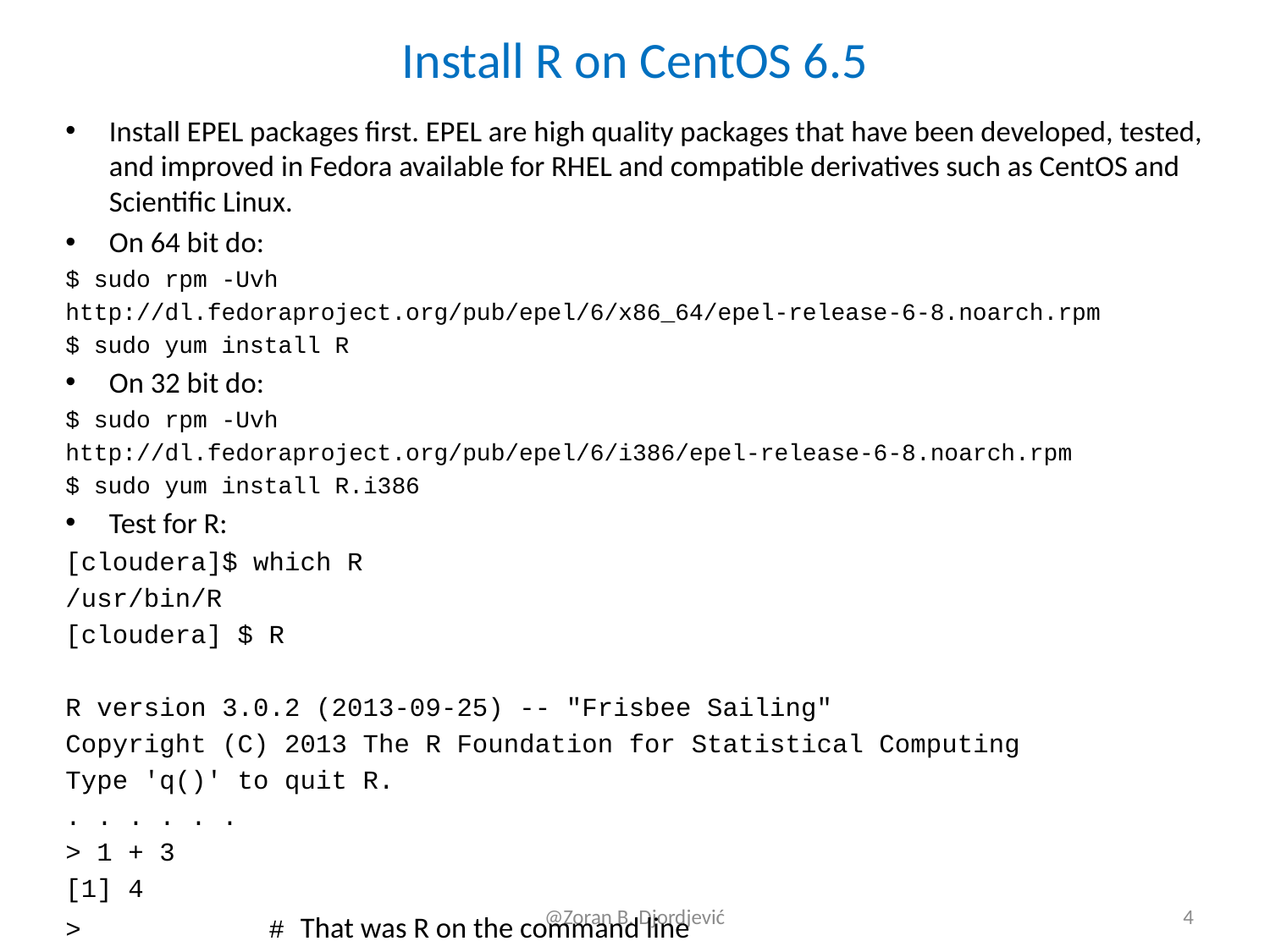

# Install R on CentOS 6.5
Install EPEL packages first. EPEL are high quality packages that have been developed, tested, and improved in Fedora available for RHEL and compatible derivatives such as CentOS and Scientific Linux.
On 64 bit do:
$ sudo rpm -Uvh
http://dl.fedoraproject.org/pub/epel/6/x86_64/epel-release-6-8.noarch.rpm
$ sudo yum install R
On 32 bit do:
$ sudo rpm -Uvh
http://dl.fedoraproject.org/pub/epel/6/i386/epel-release-6-8.noarch.rpm
$ sudo yum install R.i386
Test for R:
[cloudera]$ which R
/usr/bin/R
[cloudera] $ R

R version 3.0.2 (2013-09-25) -- "Frisbee Sailing"
Copyright (C) 2013 The R Foundation for Statistical Computing
Type 'q()' to quit R.
. . . . . .
> 1 + 3
[1] 4
>            # That was R on the command line
@Zoran B. Djordjević
4